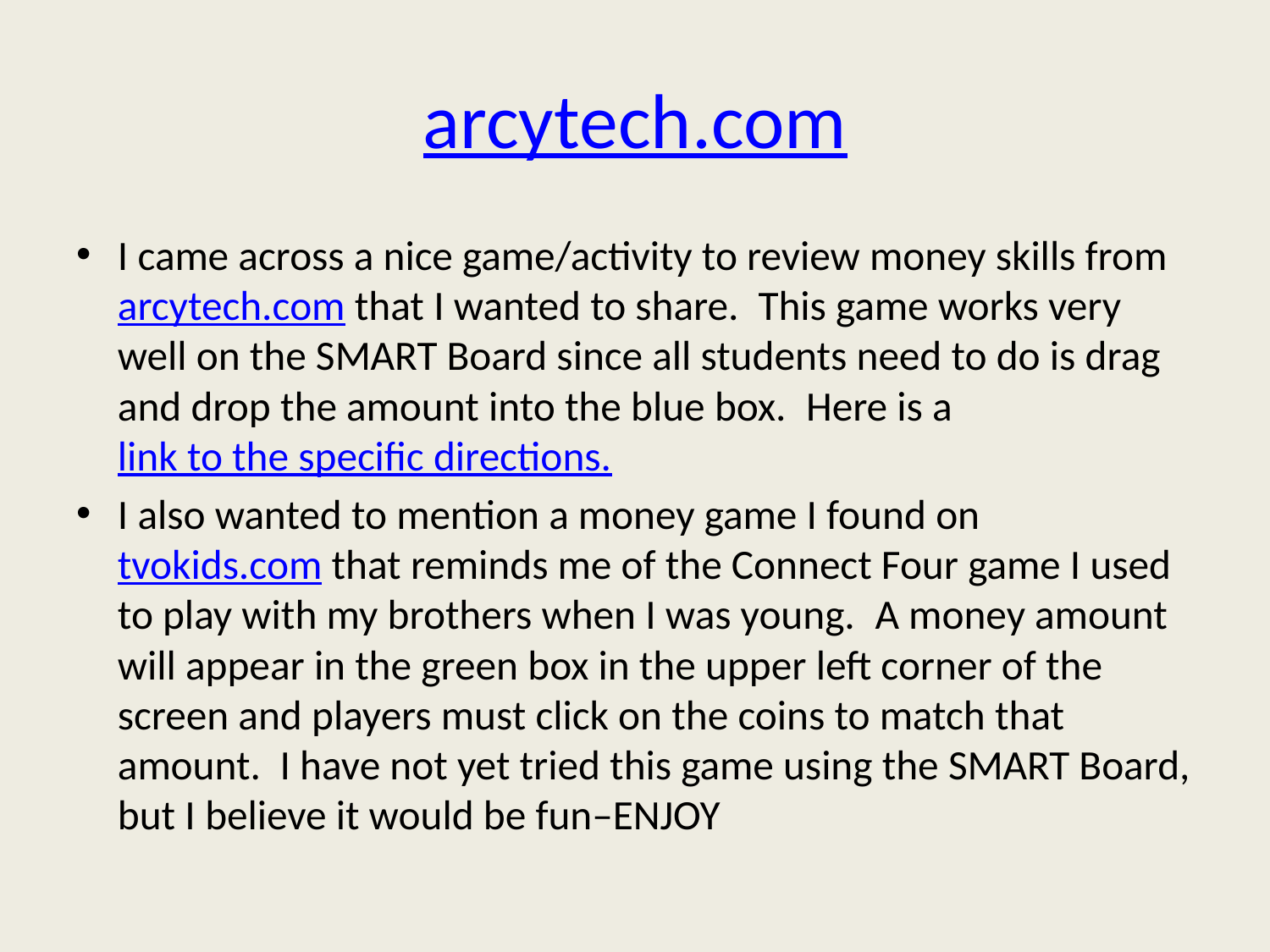

# arcytech.com
I came across a nice game/activity to review money skills from arcytech.com that I wanted to share.  This game works very well on the SMART Board since all students need to do is drag and drop the amount into the blue box.  Here is a link to the specific directions.
I also wanted to mention a money game I found on tvokids.com that reminds me of the Connect Four game I used to play with my brothers when I was young.  A money amount will appear in the green box in the upper left corner of the screen and players must click on the coins to match that amount.  I have not yet tried this game using the SMART Board, but I believe it would be fun–ENJOY